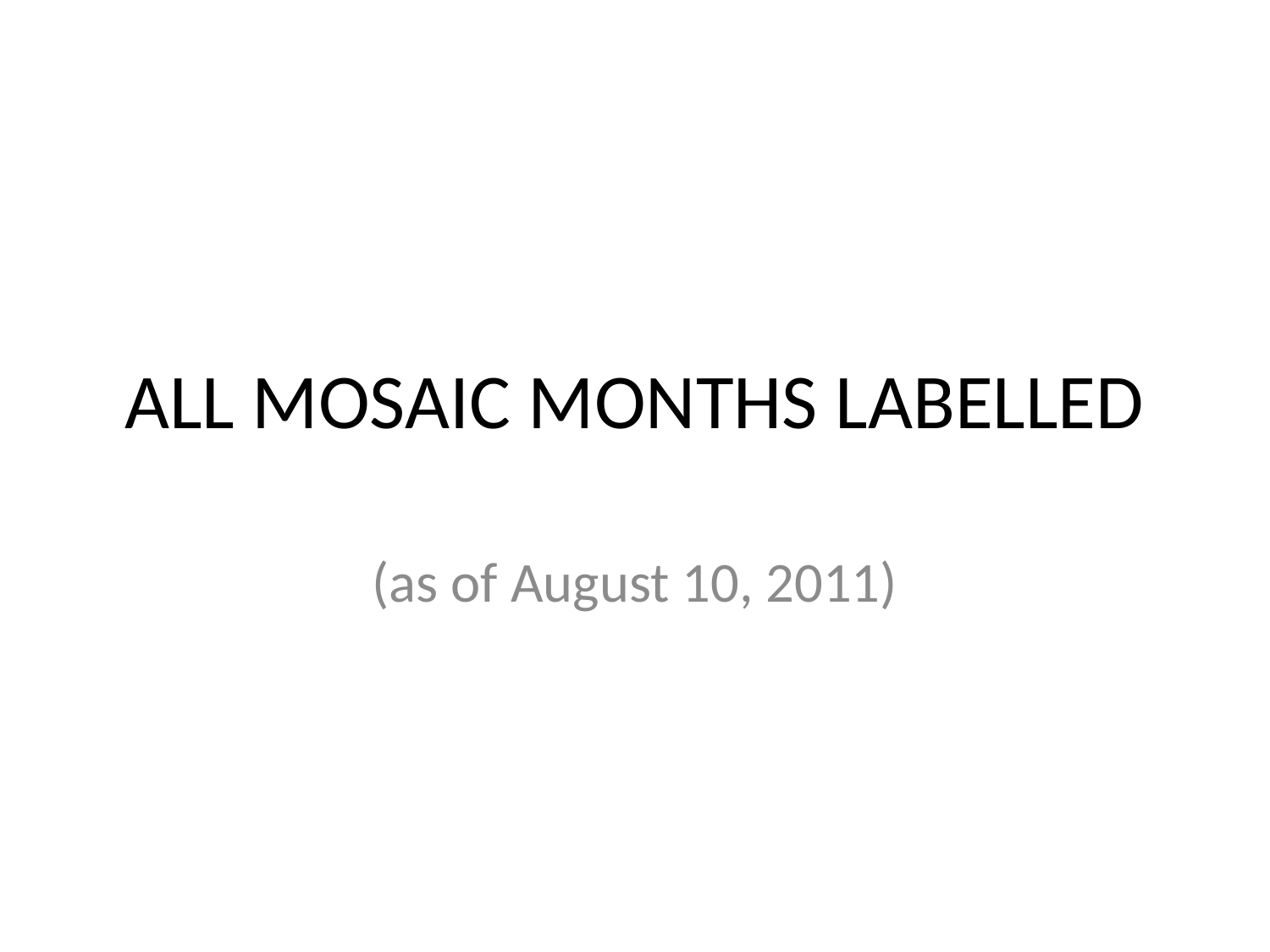

# ALL MOSAIC MONTHS LABELLED
(as of August 10, 2011)